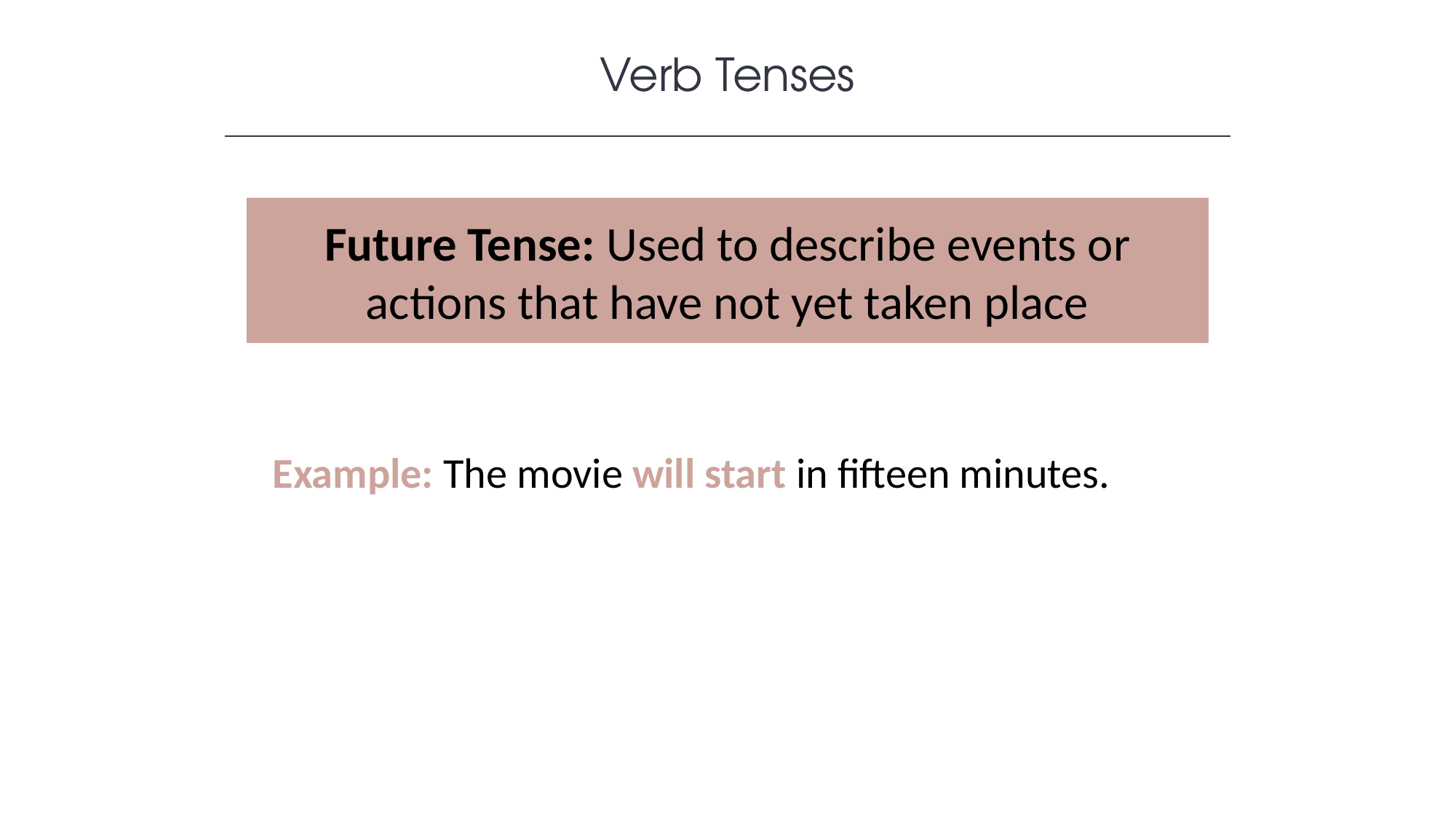

Verb Tenses
HAWKES LEARNING

Future Tense: Used to describe events or actions that have not yet taken place
Example: The movie will start in fifteen minutes.